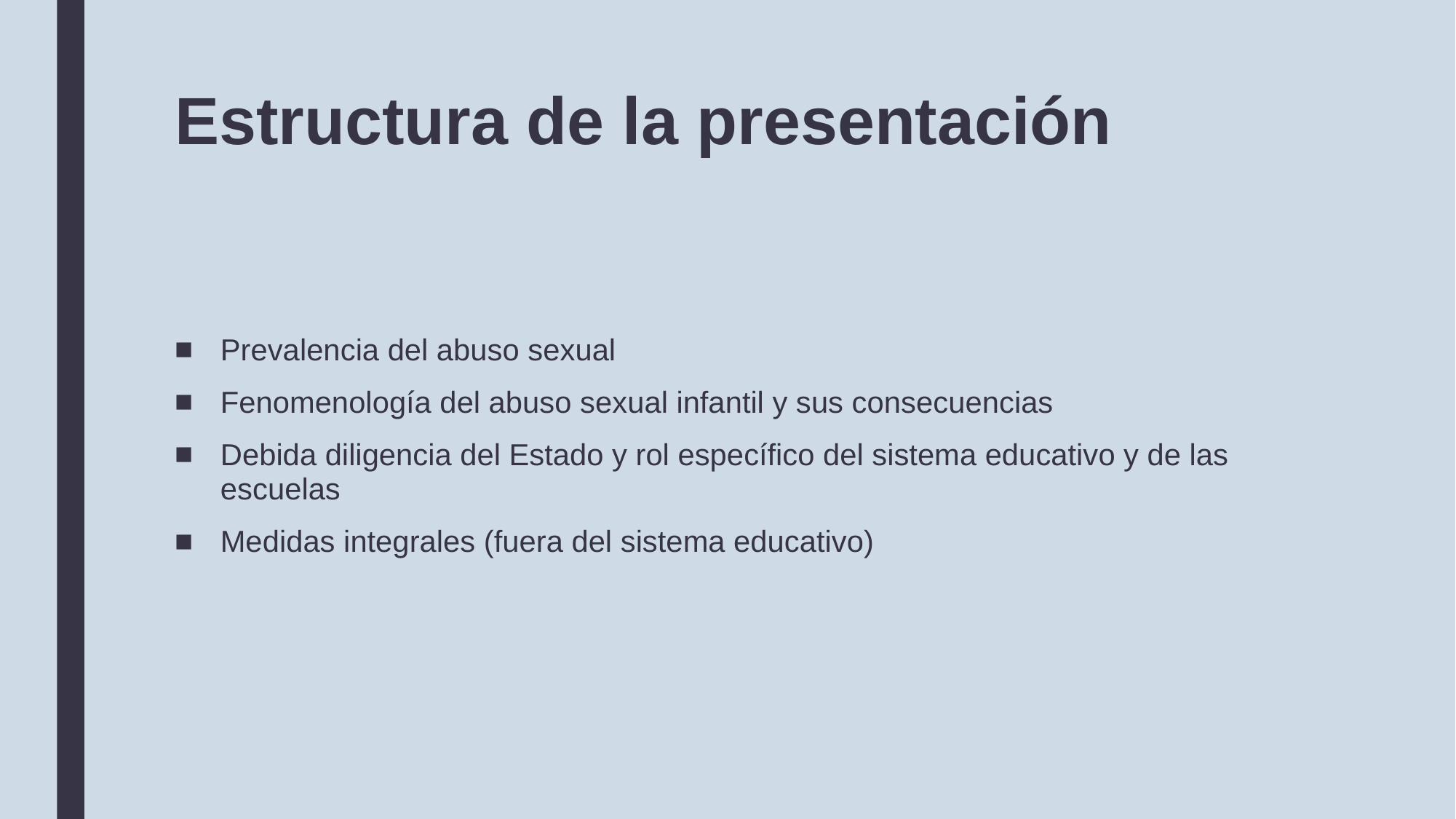

# Estructura de la presentación

Prevalencia del abuso sexual
Fenomenología del abuso sexual infantil y sus consecuencias
Debida diligencia del Estado y rol específico del sistema educativo y de las escuelas
Medidas integrales (fuera del sistema educativo)